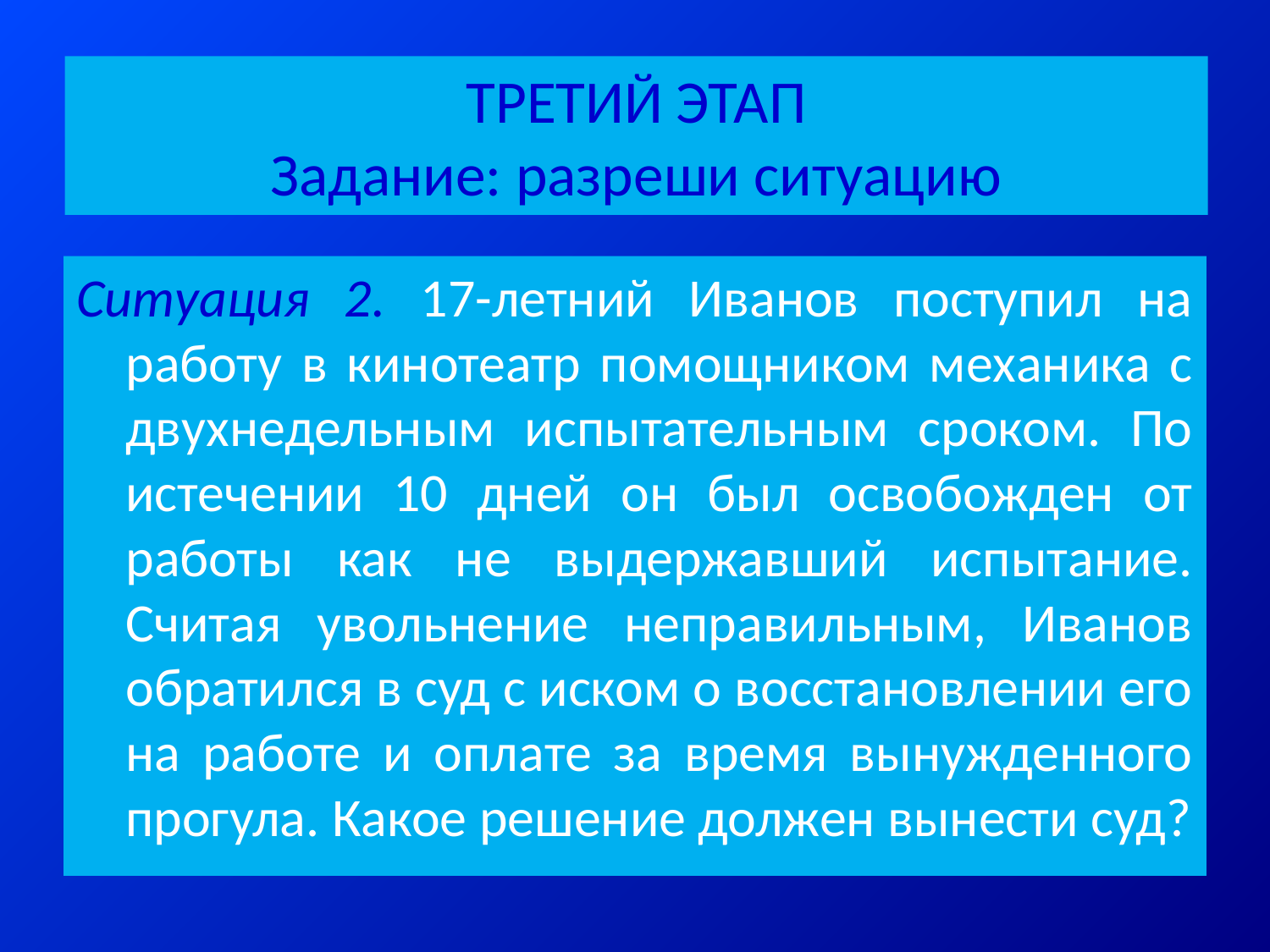

# ТРЕТИЙ ЭТАП Задание: разреши ситуацию
Ситуация 2. 17-летний Иванов поступил на работу в кинотеатр помощником механика с двухнедельным испытательным сроком. По истечении 10 дней он был освобожден от работы как не выдержавший испытание. Считая увольнение неправильным, Иванов обратился в суд с иском о восстановлении его на работе и оплате за время вынужденного прогула. Какое решение должен вынести суд?